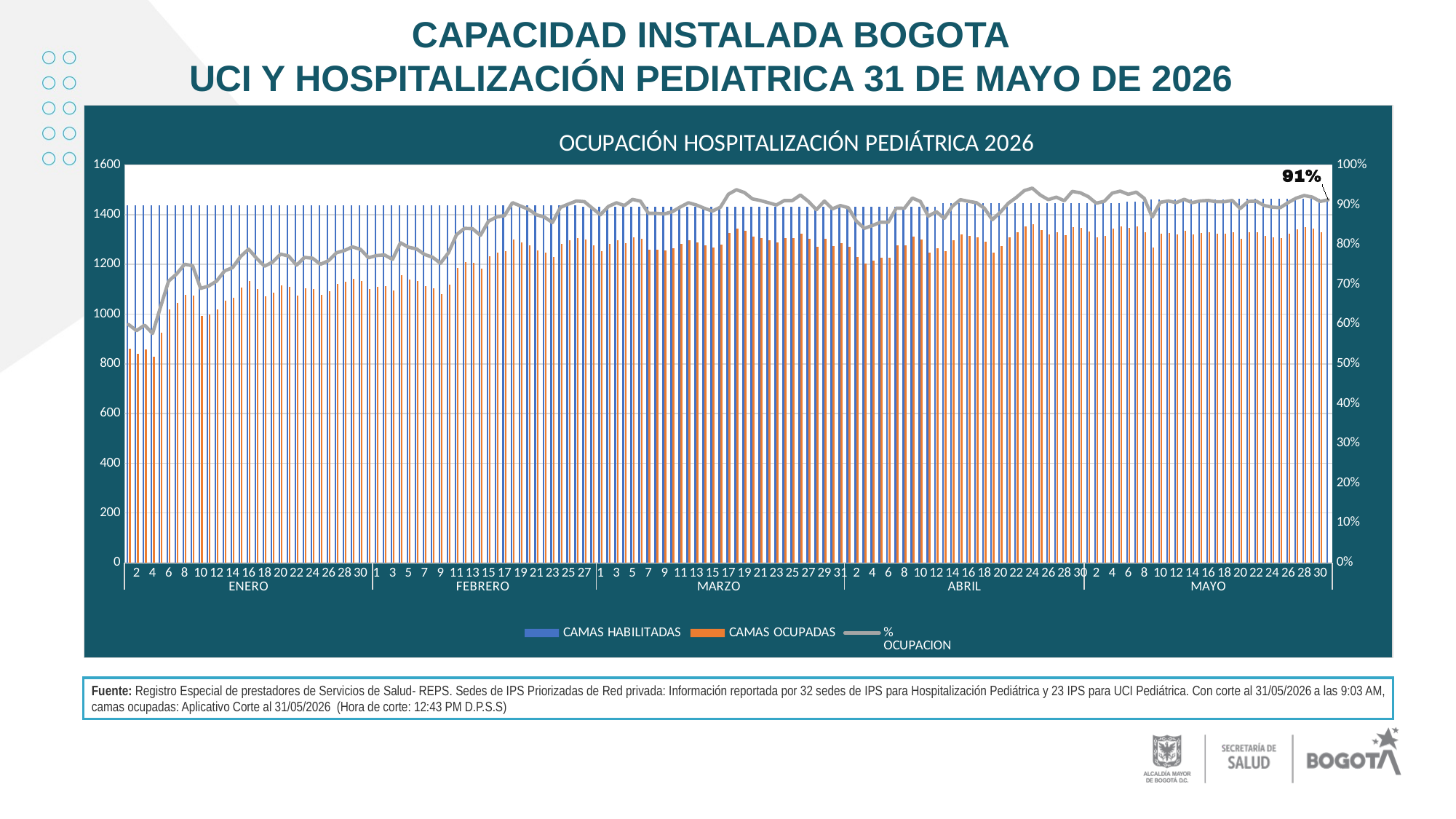

# CAPACIDAD INSTALADA BOGOTA UCI Y HOSPITALIZACIÓN PEDIATRICA 31 DE MAYO DE 2026

[unsupported chart]

Fuente: Registro Especial de prestadores de Servicios de Salud- REPS. Sedes de IPS Priorizadas de Red privada: Información reportada por 32 sedes de IPS para Hospitalización Pediátrica y 23 IPS para UCI Pediátrica. Con corte al 31/05/2026 a las 9:03 AM, camas ocupadas: Aplicativo Corte al 31/05/2026  (Hora de corte: 12:43 PM D.P.S.S)